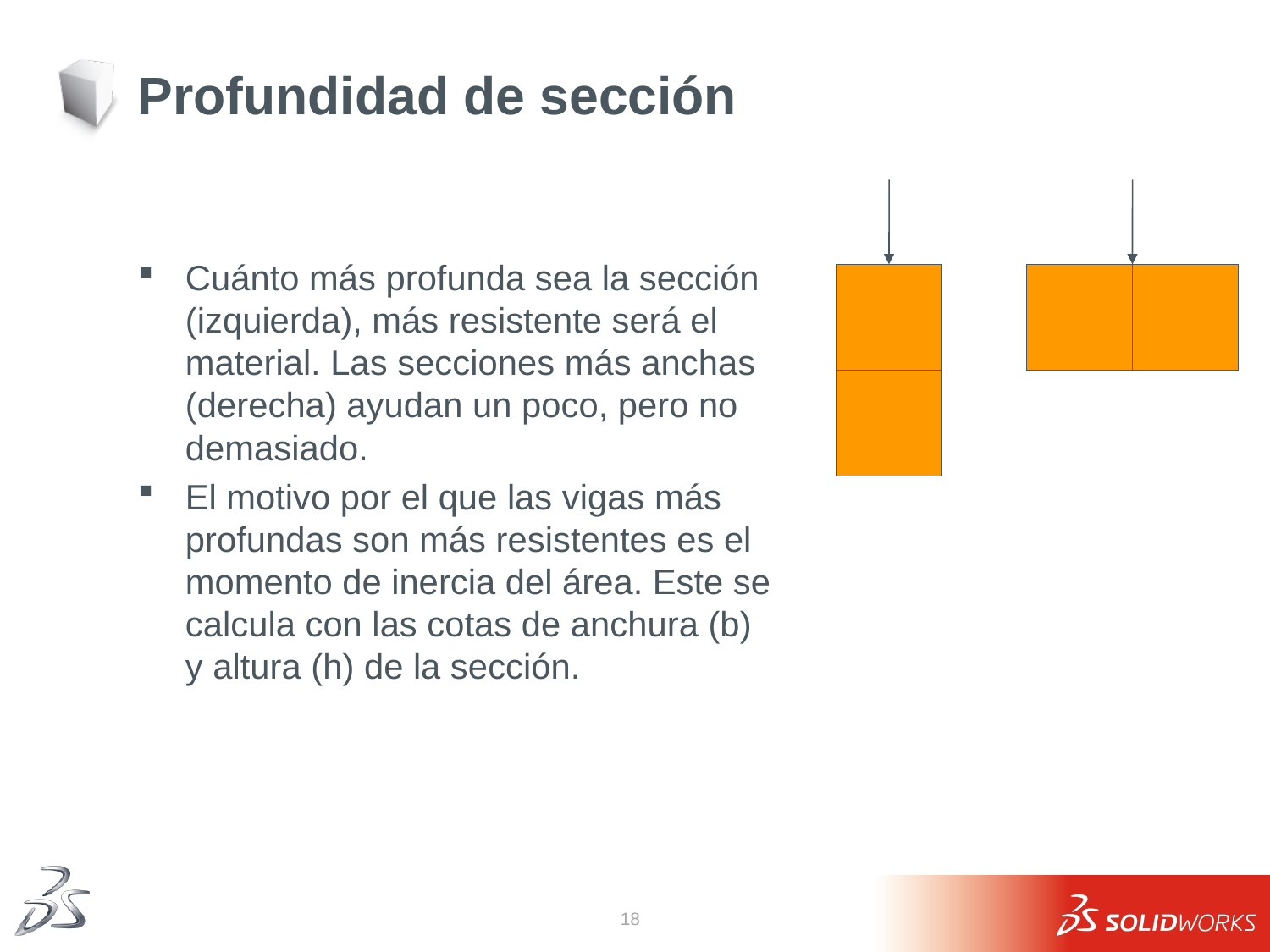

# Profundidad de sección

Cuánto más profunda sea la sección (izquierda), más resistente será el material. Las secciones más anchas (derecha) ayudan un poco, pero no demasiado.
El motivo por el que las vigas más profundas son más resistentes es el momento de inercia del área. Este se calcula con las cotas de anchura (b)
y altura (h) de la sección.